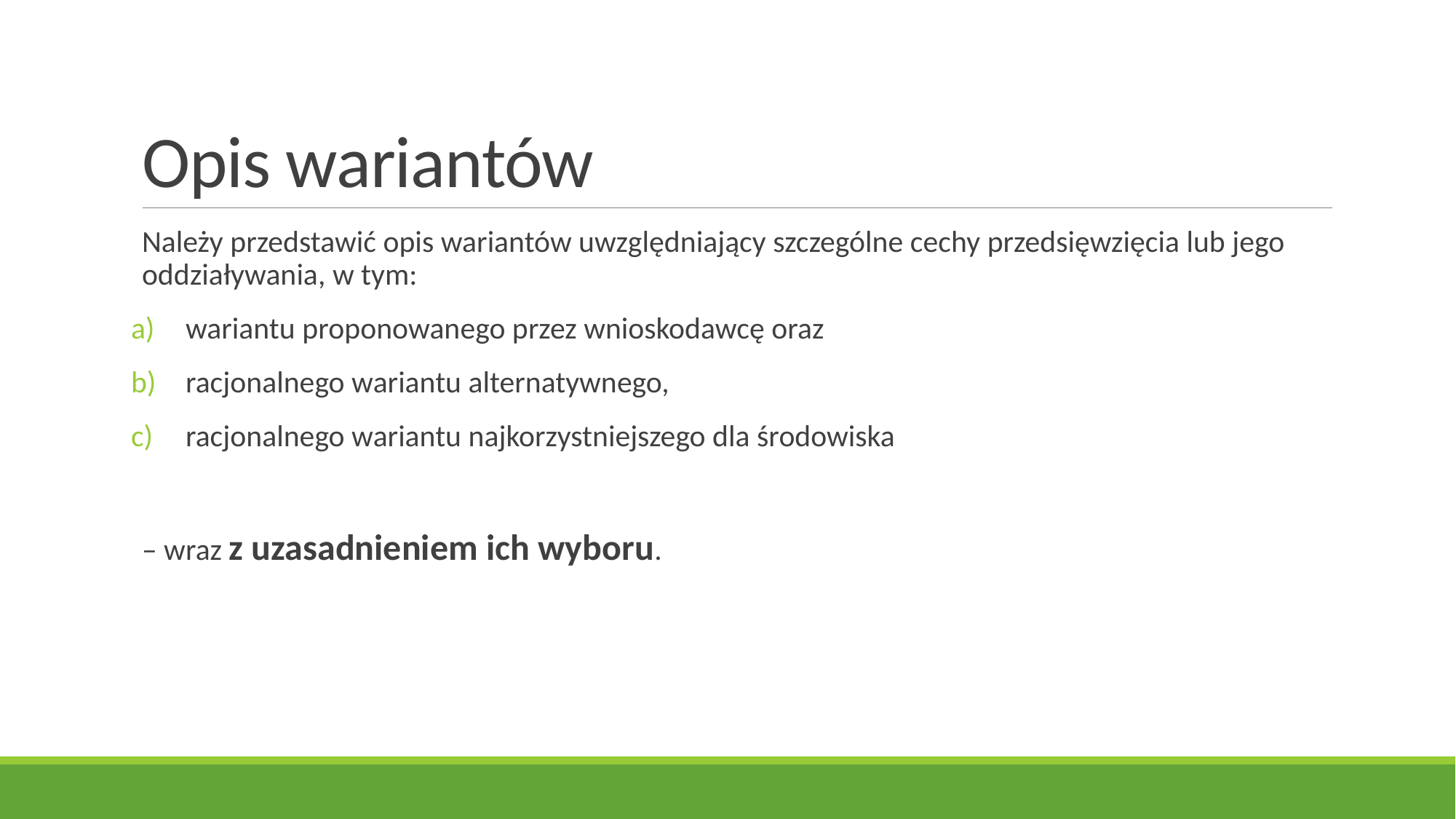

# Opis wariantów
Należy przedstawić opis wariantów uwzględniający szczególne cechy przedsięwzięcia lub jego oddziaływania, w tym:
wariantu proponowanego przez wnioskodawcę oraz
racjonalnego wariantu alternatywnego,
racjonalnego wariantu najkorzystniejszego dla środowiska

– wraz z uzasadnieniem ich wyboru.